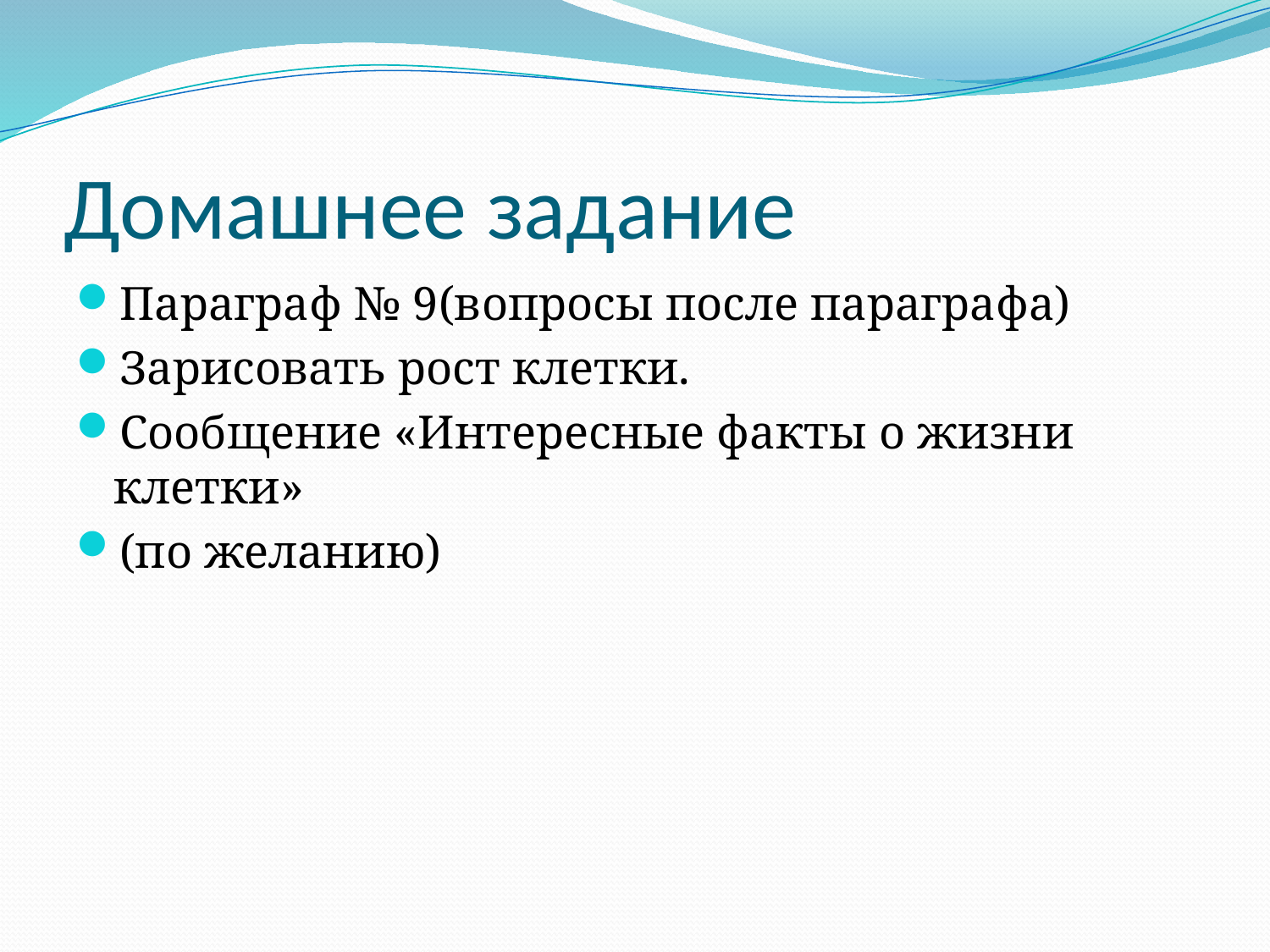

# Домашнее задание
Параграф № 9(вопросы после параграфа)
Зарисовать рост клетки.
Сообщение «Интересные факты о жизни клетки»
(по желанию)